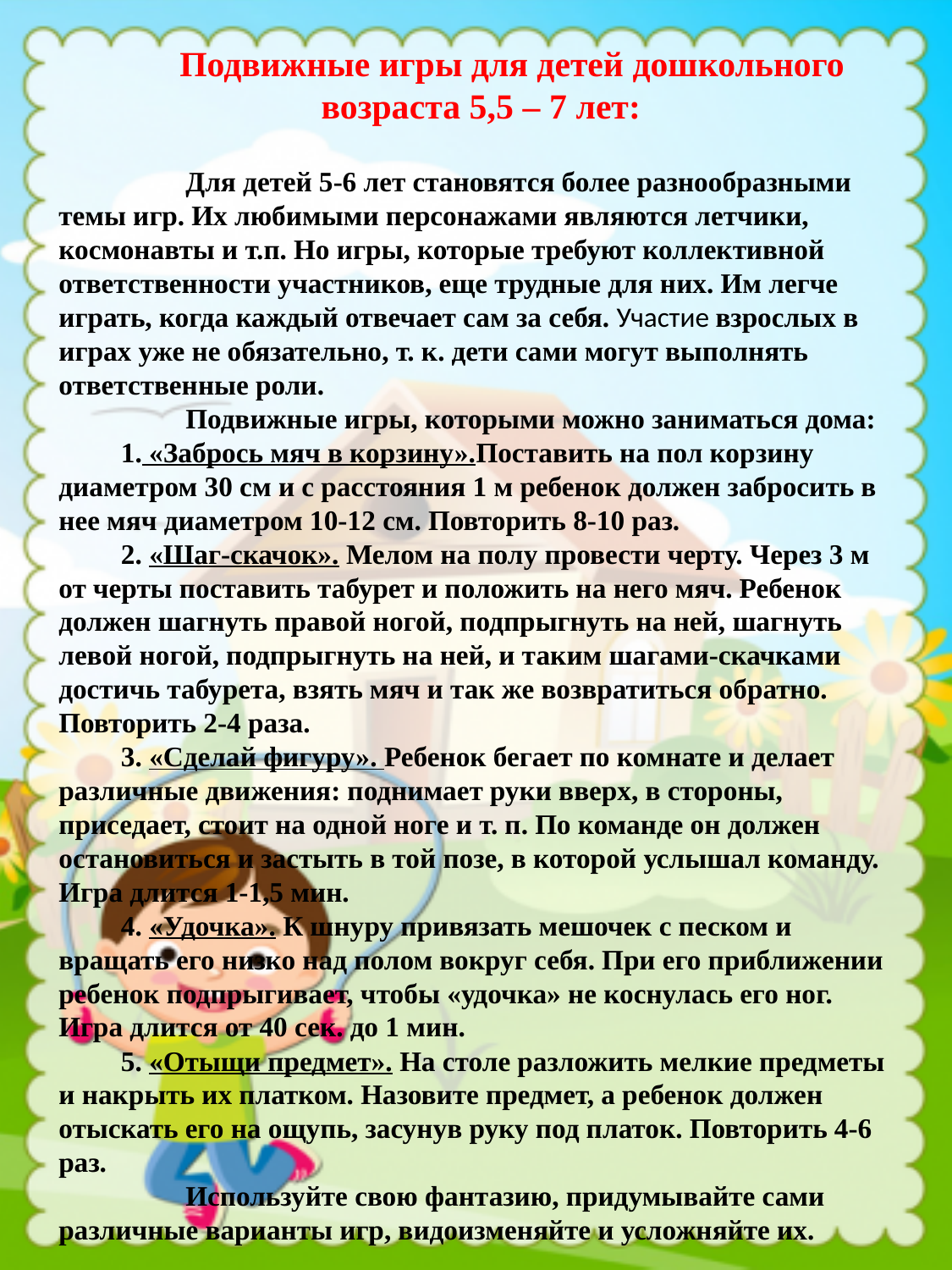

Подвижные игры для детей дошкольного возраста 5,5 – 7 лет:

	Для детей 5-6 лет становятся более разнообразными темы игр. Их любимыми персонажами являются летчики, космонавты и т.п. Но игры, которые требуют коллективной ответственности участников, еще трудные для них. Им легче играть, когда каждый отвечает сам за себя. Участие взрослых в играх уже не обязательно, т. к. дети сами могут выполнять ответственные роли.
	Подвижные игры, которыми можно заниматься дома:
1. «Забрось мяч в корзину».Поставить на пол корзину диаметром 30 см и с расстояния 1 м ребенок должен забросить в нее мяч диаметром 10-12 см. Повторить 8-10 раз.
2. «Шаг-скачок». Мелом на полу провести черту. Через 3 м от черты поставить табурет и положить на него мяч. Ребенок должен шагнуть правой ногой, подпрыгнуть на ней, шагнуть левой ногой, подпрыгнуть на ней, и таким шагами-скачками достичь табурета, взять мяч и так же возвратиться обратно. Повторить 2-4 раза.
3. «Сделай фигуру». Ребенок бегает по комнате и делает различные движения: поднимает руки вверх, в стороны, приседает, стоит на одной ноге и т. п. По команде он должен остановиться и застыть в той позе, в которой услышал команду. Игра длится 1-1,5 мин.
4. «Удочка». К шнуру привязать мешочек с песком и вращать его низко над полом вокруг себя. При его приближении ребенок подпрыгивает, чтобы «удочка» не коснулась его ног. Игра длится от 40 сек. до 1 мин.
5. «Отыщи предмет». На столе разложить мелкие предметы и накрыть их платком. Назовите предмет, а ребенок должен отыскать его на ощупь, засунув руку под платок. Повторить 4-6 раз.
	Используйте свою фантазию, придумывайте сами различные варианты игр, видоизменяйте и усложняйте их.